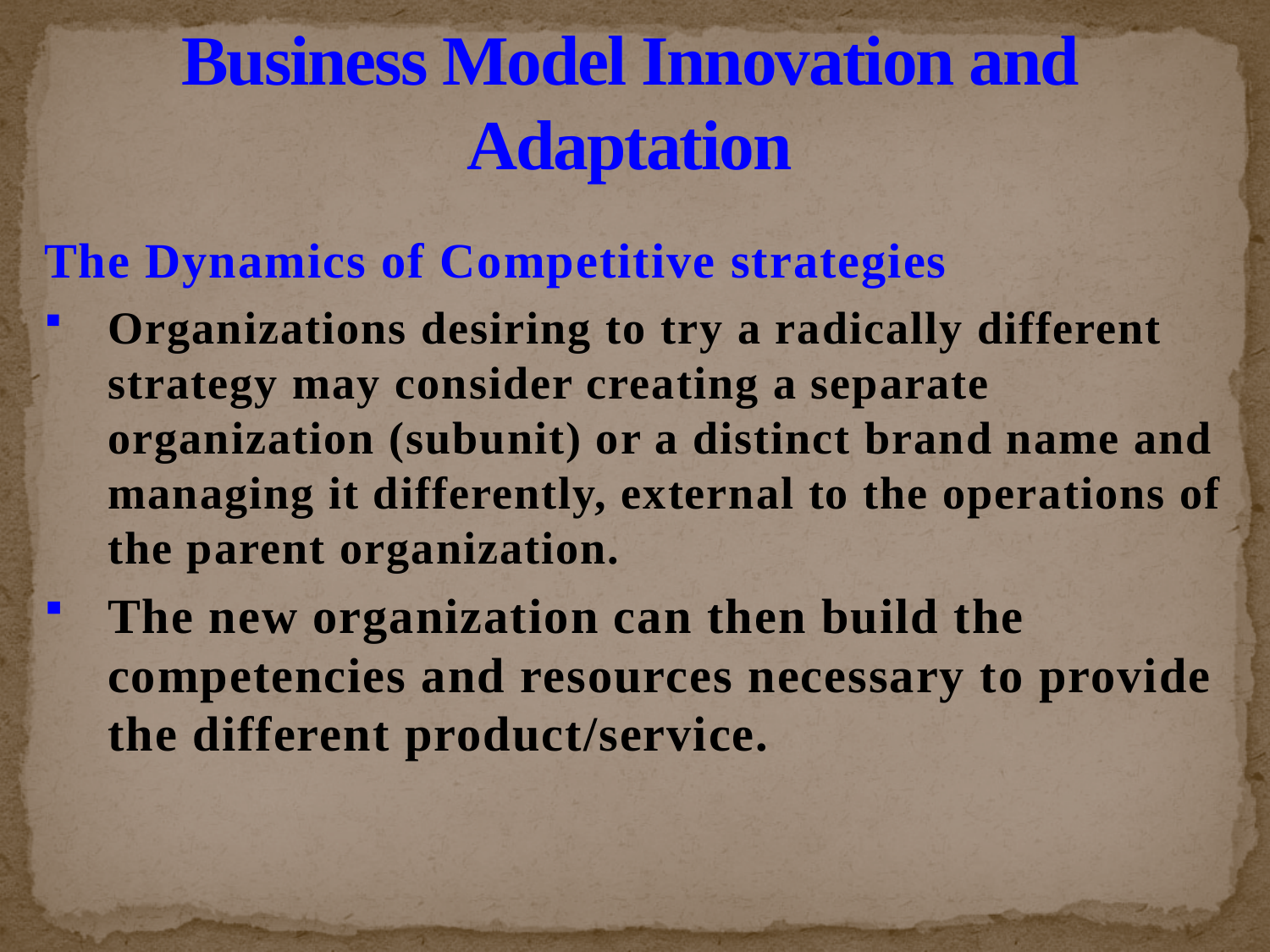

# Business Model Innovation and Adaptation
The Dynamics of Competitive strategies
Organizations desiring to try a radically different strategy may consider creating a separate organization (subunit) or a distinct brand name and managing it differently, external to the operations of the parent organization.
The new organization can then build the competencies and resources necessary to provide the different product/service.